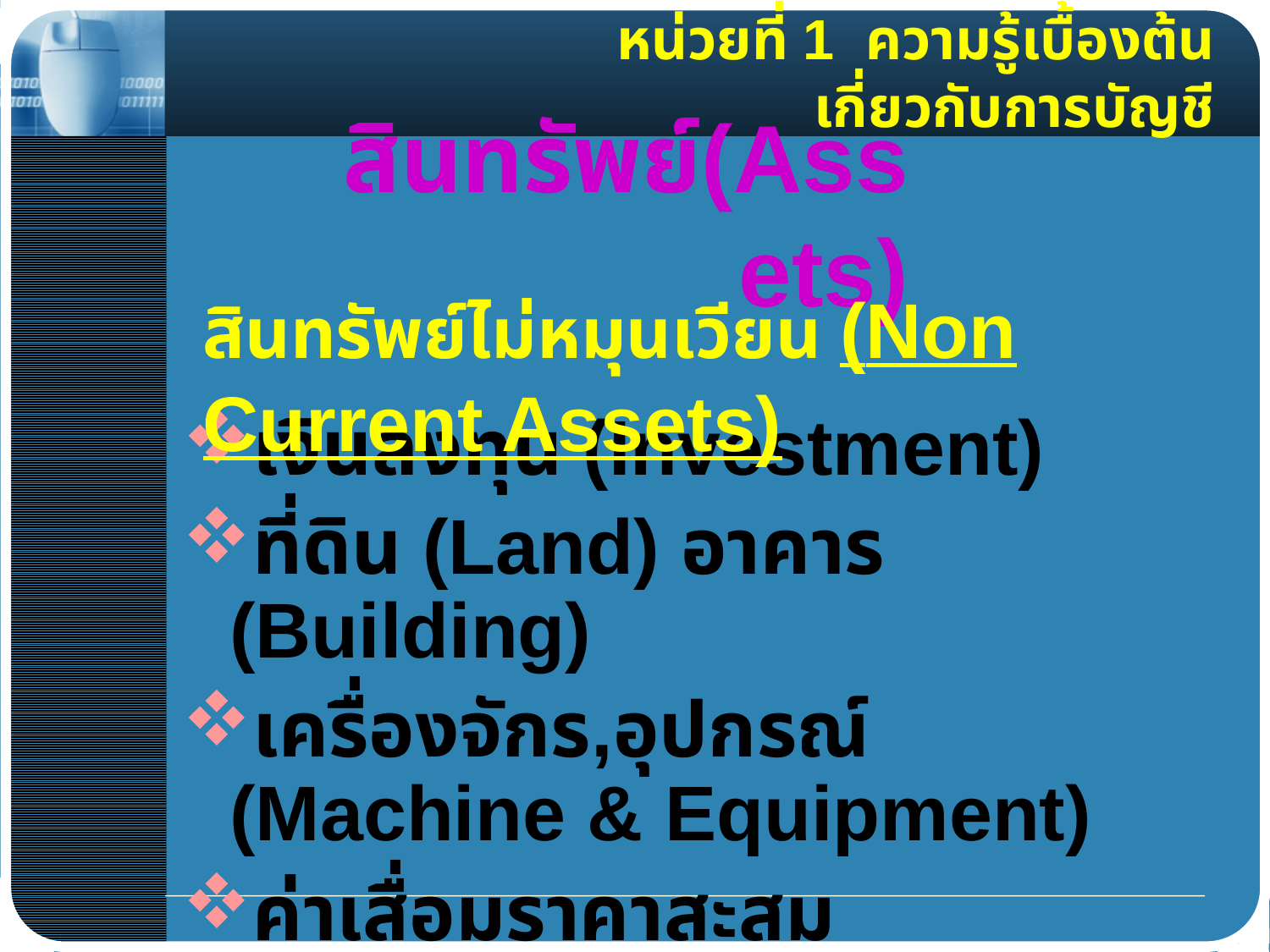

หน่วยที่ 1  ความรู้เบื้องต้นเกี่ยวกับการบัญชี
# สินทรัพย์(Assets)
สินทรัพย์ไม่หมุนเวียน (Non Current Assets)

เงินลงทุน (Investment)
ที่ดิน (Land) อาคาร (Building)
เครื่องจักร,อุปกรณ์ (Machine & Equipment)
ค่าเสื่อมราคาสะสม (Accumulated Depre.)